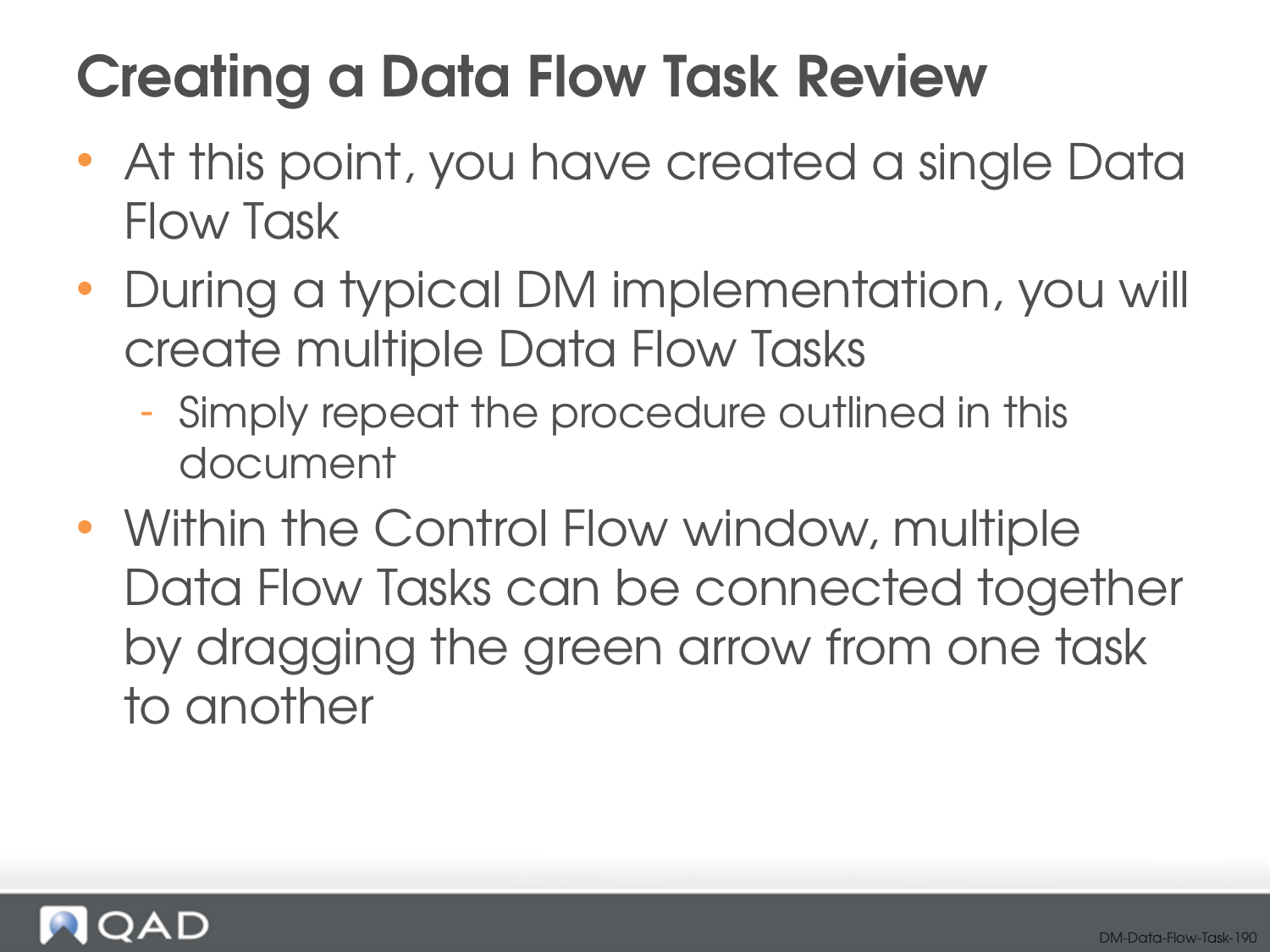

# Creating a Data Flow Task Review
At this point, you have created a single Data Flow Task
During a typical DM implementation, you will create multiple Data Flow Tasks
Simply repeat the procedure outlined in this document
Within the Control Flow window, multiple Data Flow Tasks can be connected together by dragging the green arrow from one task to another

DM-Data-Flow-Task-190